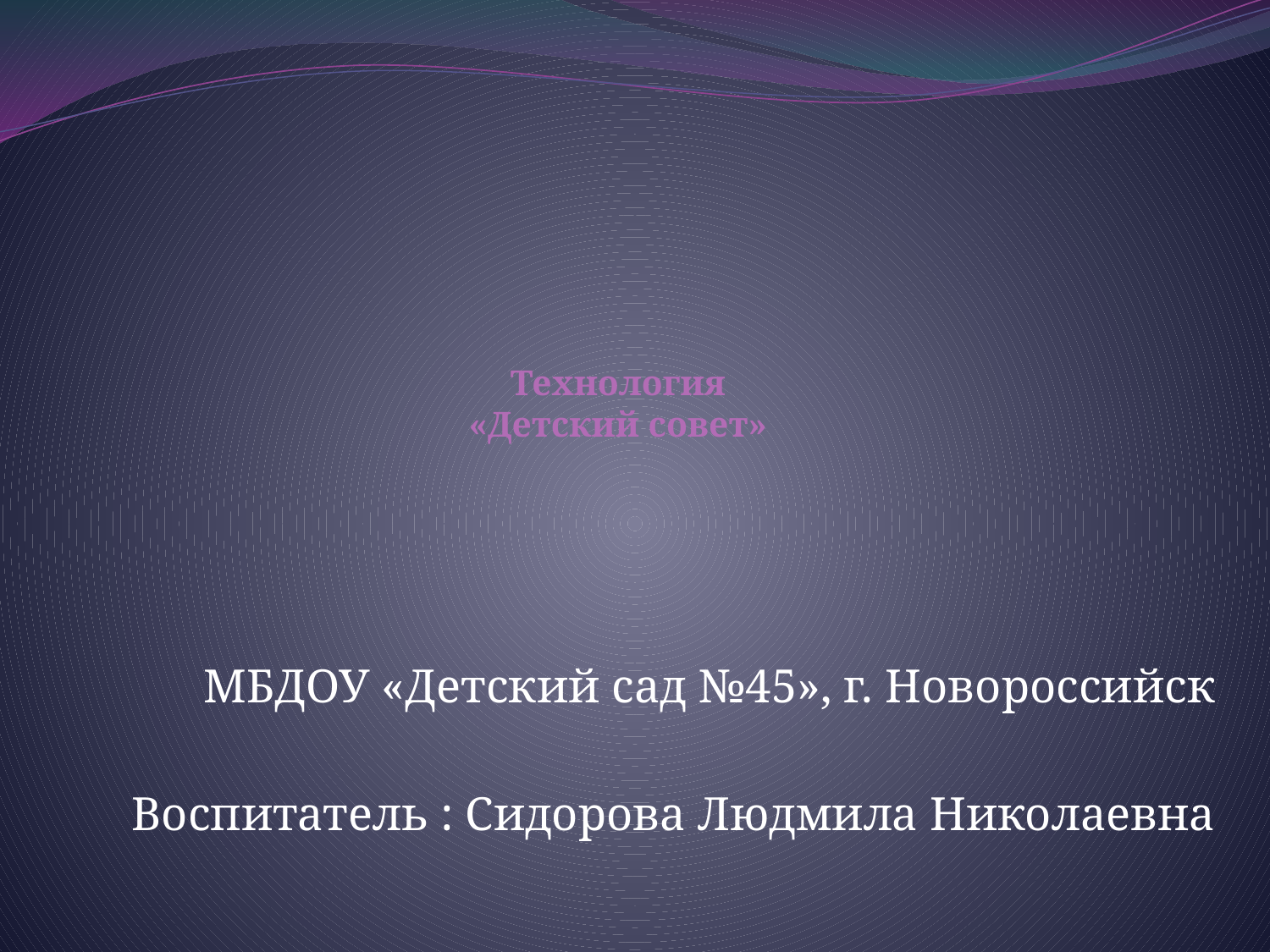

# Технология «Детский совет»

МБДОУ «Детский сад №45», г. Новороссийск

Воспитатель : Сидорова Людмила Николаевна